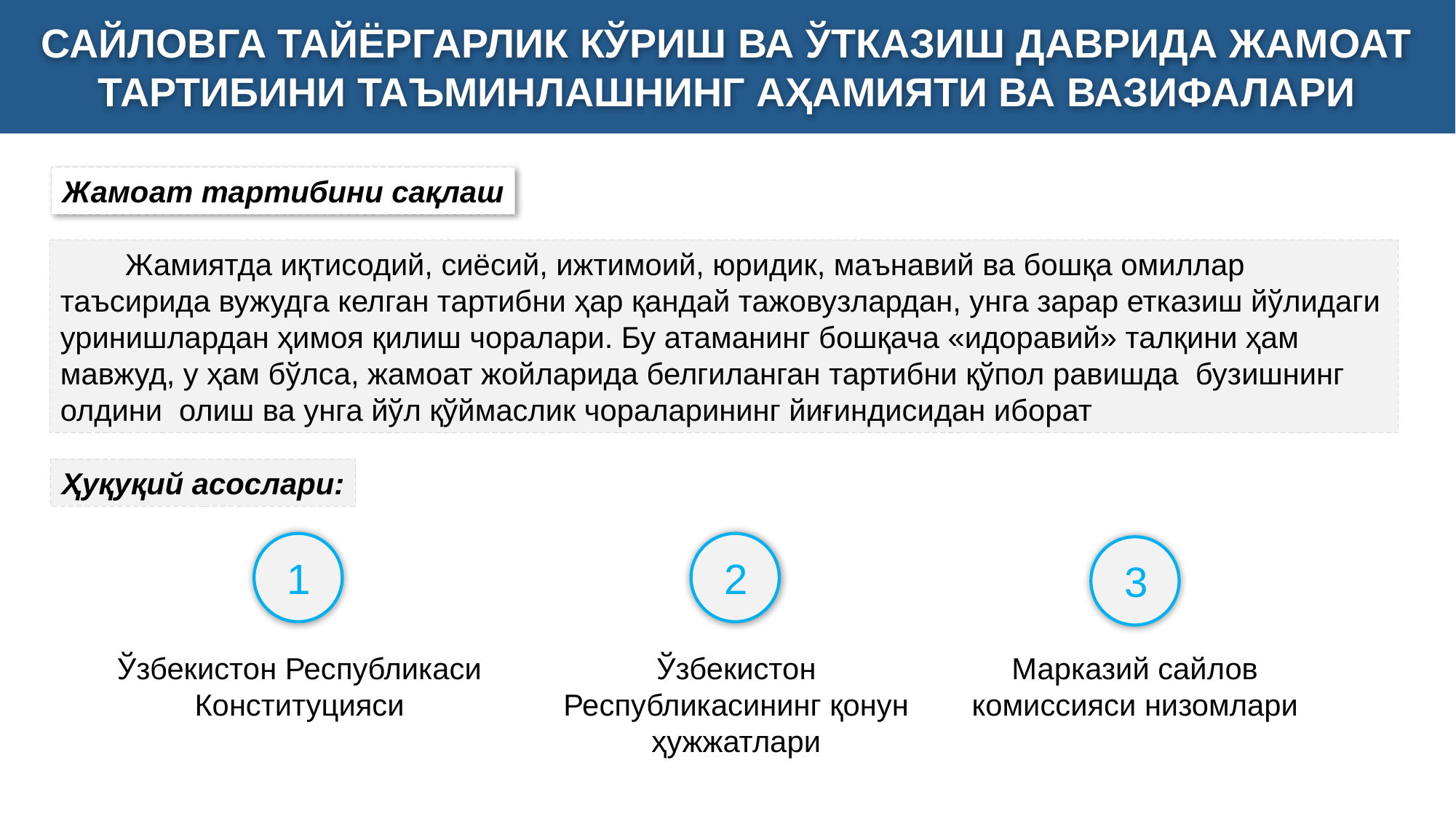

САЙЛОВГА ТАЙЁРГАРЛИК КЎРИШ ВА ЎТКАЗИШ ДАВРИДА ЖАМОАТ ТАРТИБИНИ ТАЪМИНЛАШНИНГ АҲАМИЯТИ ВА ВАЗИФАЛАРИ
Жамоат тартибини сақлаш
Жамиятда иқтисодий, сиёсий, ижтимоий, юридик, маънавий ва бошқа омиллар таъсирида вужудга келган тартибни ҳар қандай тажовузлардан, унга зарар етказиш йўлидаги уринишлардан ҳимоя қилиш чоралари. Бу атаманинг бошқача «идоравий» талқини ҳам мавжуд, у ҳам бўлса, жамоат жойларида белгиланган тартибни қўпол равишда  бузишнинг олдини  олиш ва унга йўл қўймаслик чораларининг йиғиндисидан иборат
Ҳуқуқий асослари:

1

2

3
Ўзбекистон Республикаси Конституцияси
Ўзбекистон Республикасининг қонун ҳужжатлари
Марказий сайлов комиссияси низомлари